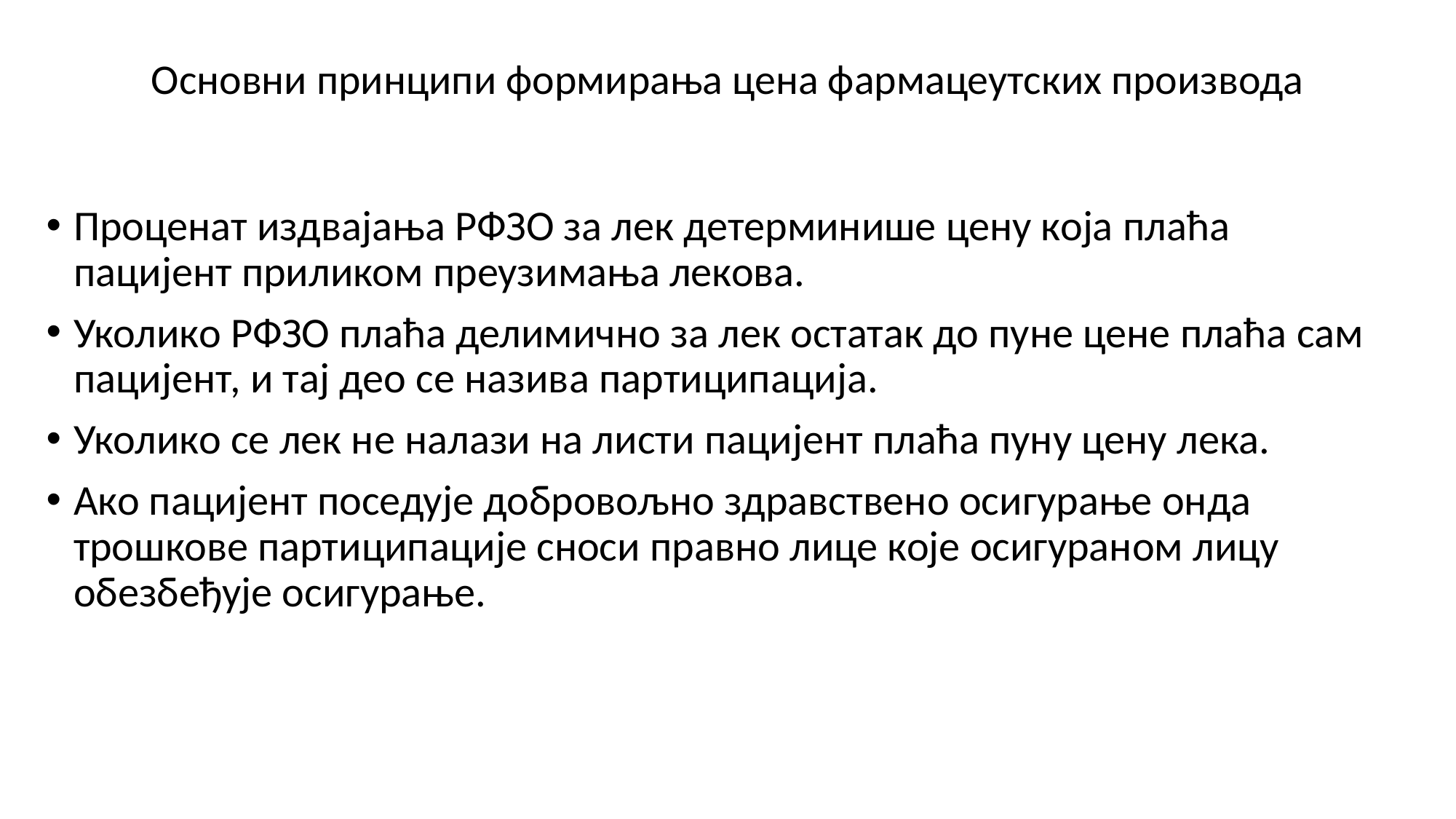

# Основни принципи формирања цена фармацеутских производа
Проценат издвајања РФЗО за лек детерминише цену која плаћа пацијент приликом преузимања лекова.
Уколико РФЗО плаћа делимично за лек остатак до пуне цене плаћа сам пацијент, и тај део се назива партиципација.
Уколико се лек не налази на листи пацијент плаћа пуну цену лека.
Ако пацијент поседује добровољно здравствено осигурање онда трошкове партиципације сноси правно лице које осигураном лицу обезбеђује осигурање.